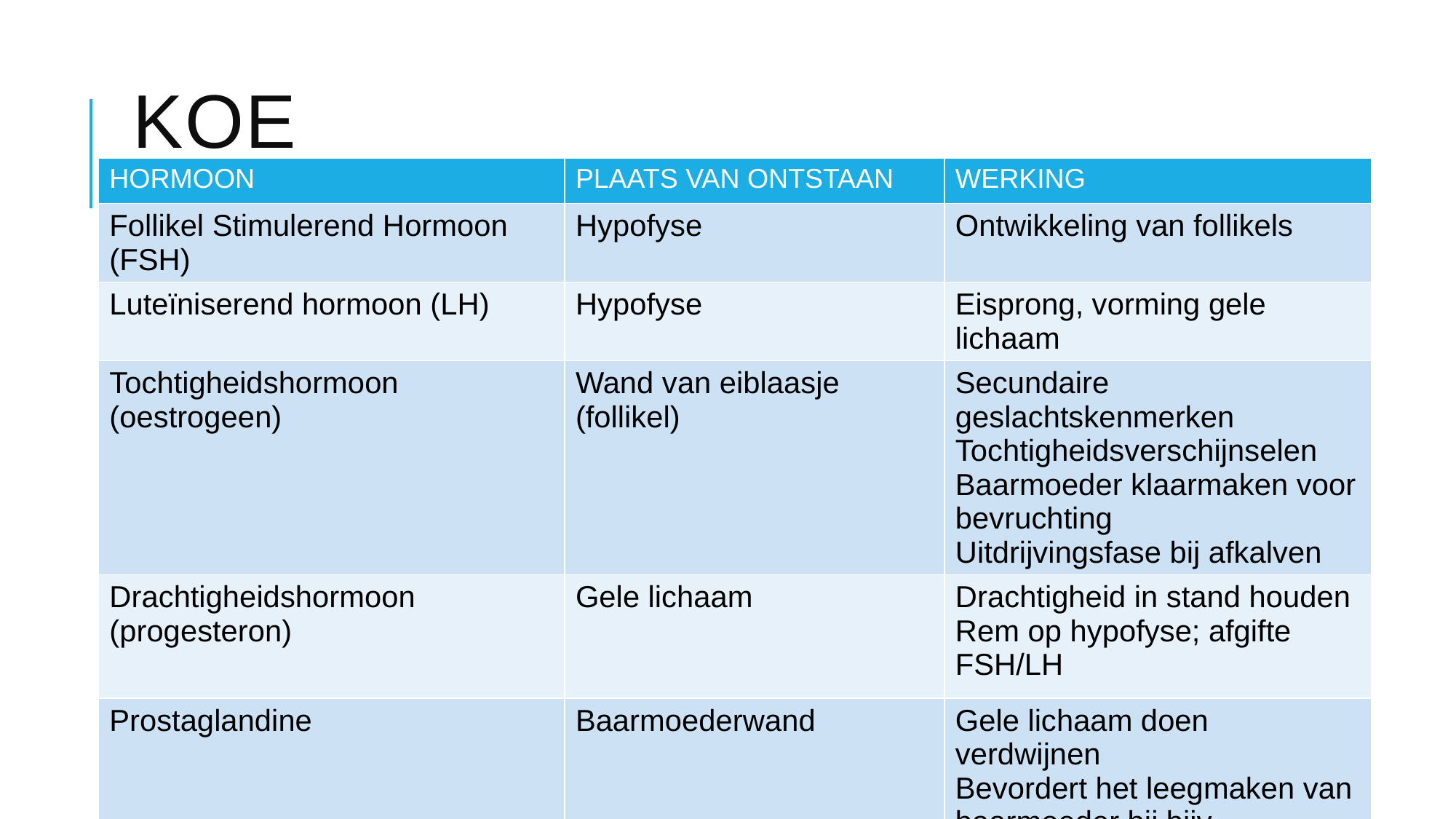

# KOe
| HORMOON | PLAATS VAN ONTSTAAN | WERKING |
| --- | --- | --- |
| Follikel Stimulerend Hormoon (FSH) | Hypofyse | Ontwikkeling van follikels |
| Luteïniserend hormoon (LH) | Hypofyse | Eisprong, vorming gele lichaam |
| Tochtigheidshormoon (oestrogeen) | Wand van eiblaasje (follikel) | Secundaire geslachtskenmerken Tochtigheidsverschijnselen Baarmoeder klaarmaken voor bevruchting Uitdrijvingsfase bij afkalven |
| Drachtigheidshormoon (progesteron) | Gele lichaam | Drachtigheid in stand houden Rem op hypofyse; afgifte FSH/LH |
| Prostaglandine | Baarmoederwand | Gele lichaam doen verdwijnen Bevordert het leegmaken van baarmoeder bij bijv. baarmoederontsteking |